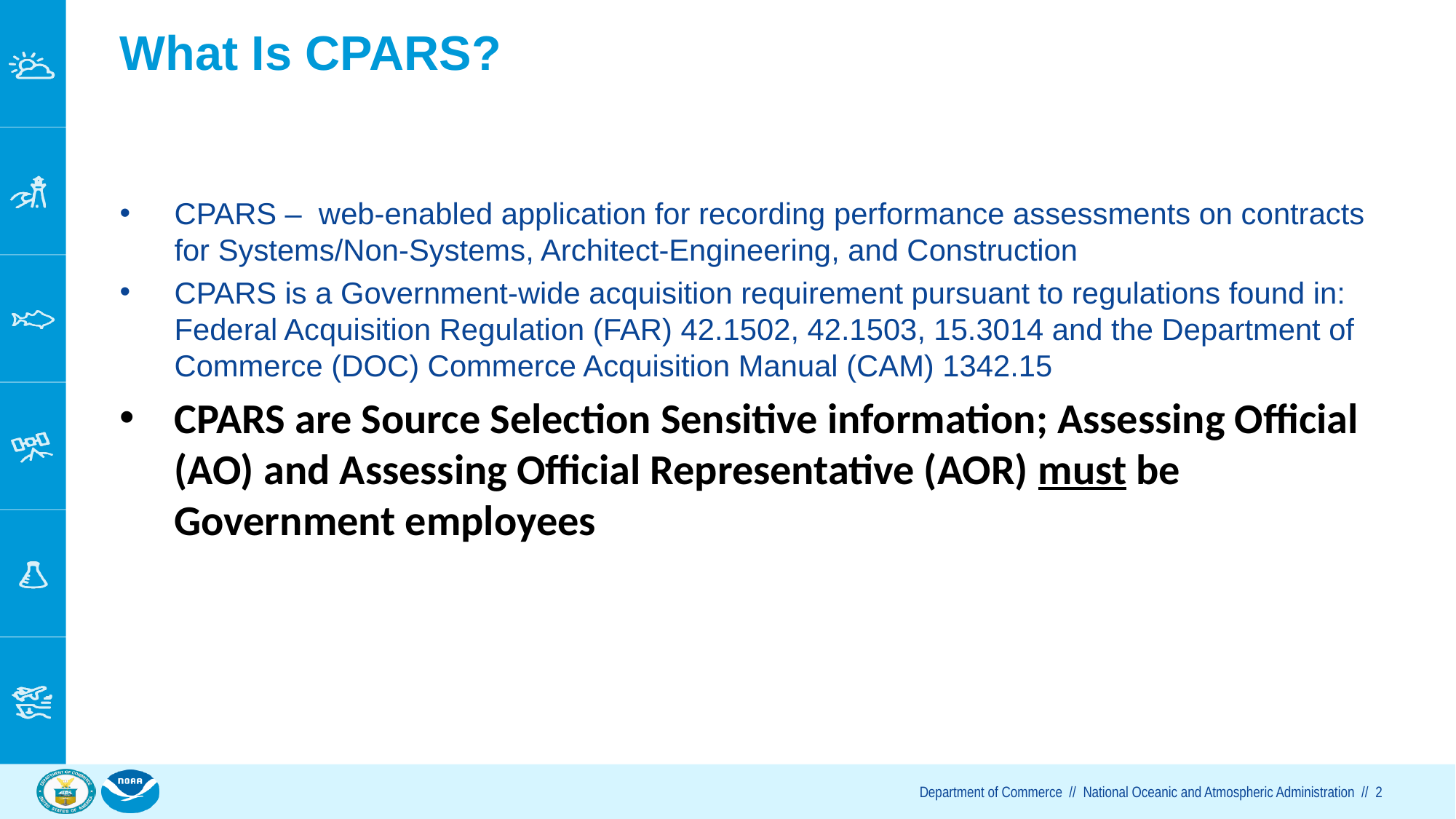

# What Is CPARS?
CPARS –  web-enabled application for recording performance assessments on contracts for Systems/Non-Systems, Architect-Engineering, and Construction
CPARS is a Government-wide acquisition requirement pursuant to regulations found in: Federal Acquisition Regulation (FAR) 42.1502, 42.1503, 15.3014 and the Department of Commerce (DOC) Commerce Acquisition Manual (CAM) 1342.15
CPARS are Source Selection Sensitive information; Assessing Official (AO) and Assessing Official Representative (AOR) must be Government employees